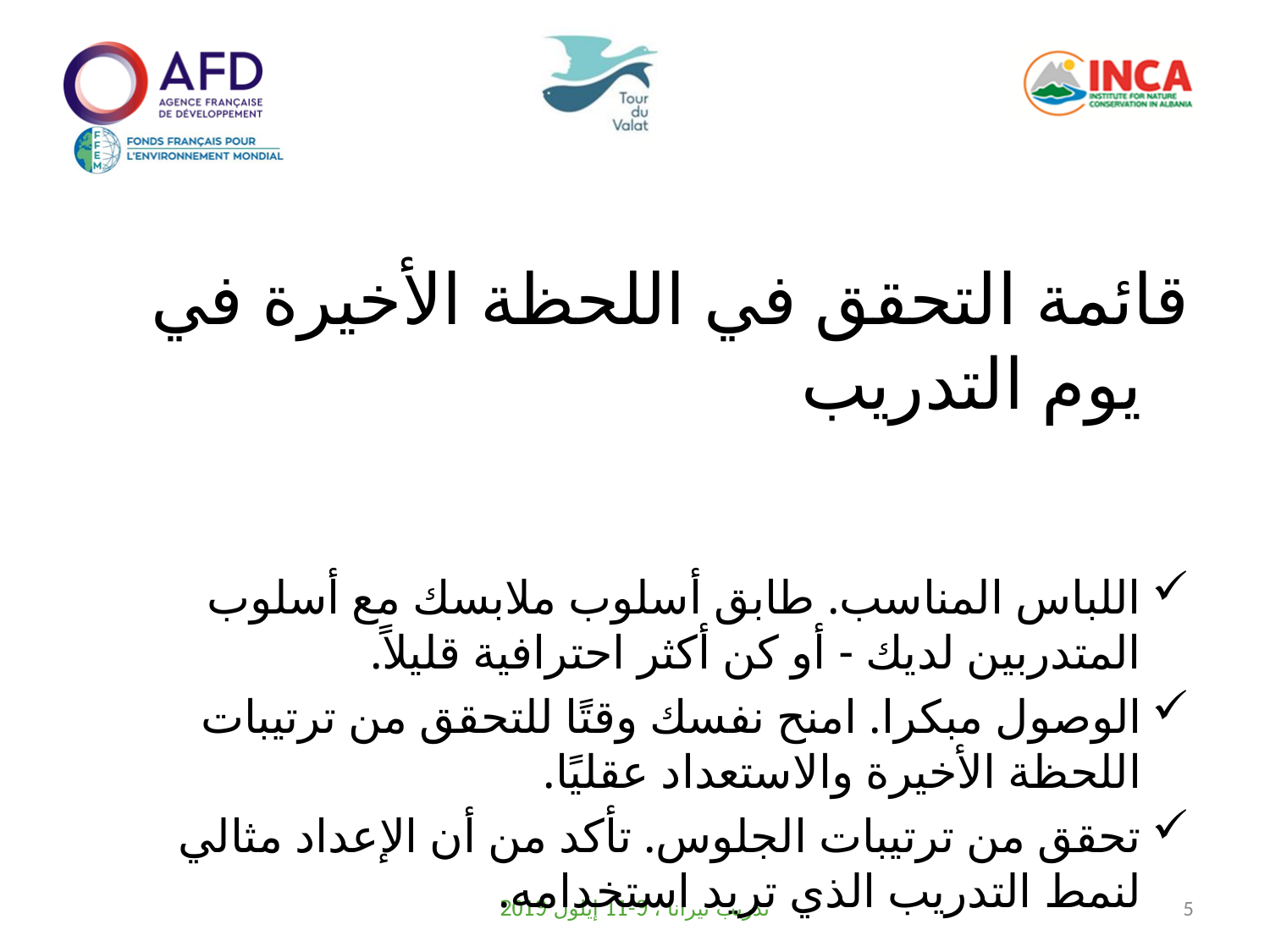

قائمة التحقق في اللحظة الأخيرة في يوم التدريب

اللباس المناسب. طابق أسلوب ملابسك مع أسلوب المتدربين لديك - أو كن أكثر احترافية قليلاً.
الوصول مبكرا. امنح نفسك وقتًا للتحقق من ترتيبات اللحظة الأخيرة والاستعداد عقليًا.
تحقق من ترتيبات الجلوس. تأكد من أن الإعداد مثالي لنمط التدريب الذي تريد استخدامه.
تدريب تيرانا ، 9-11 إيلول 2019
5